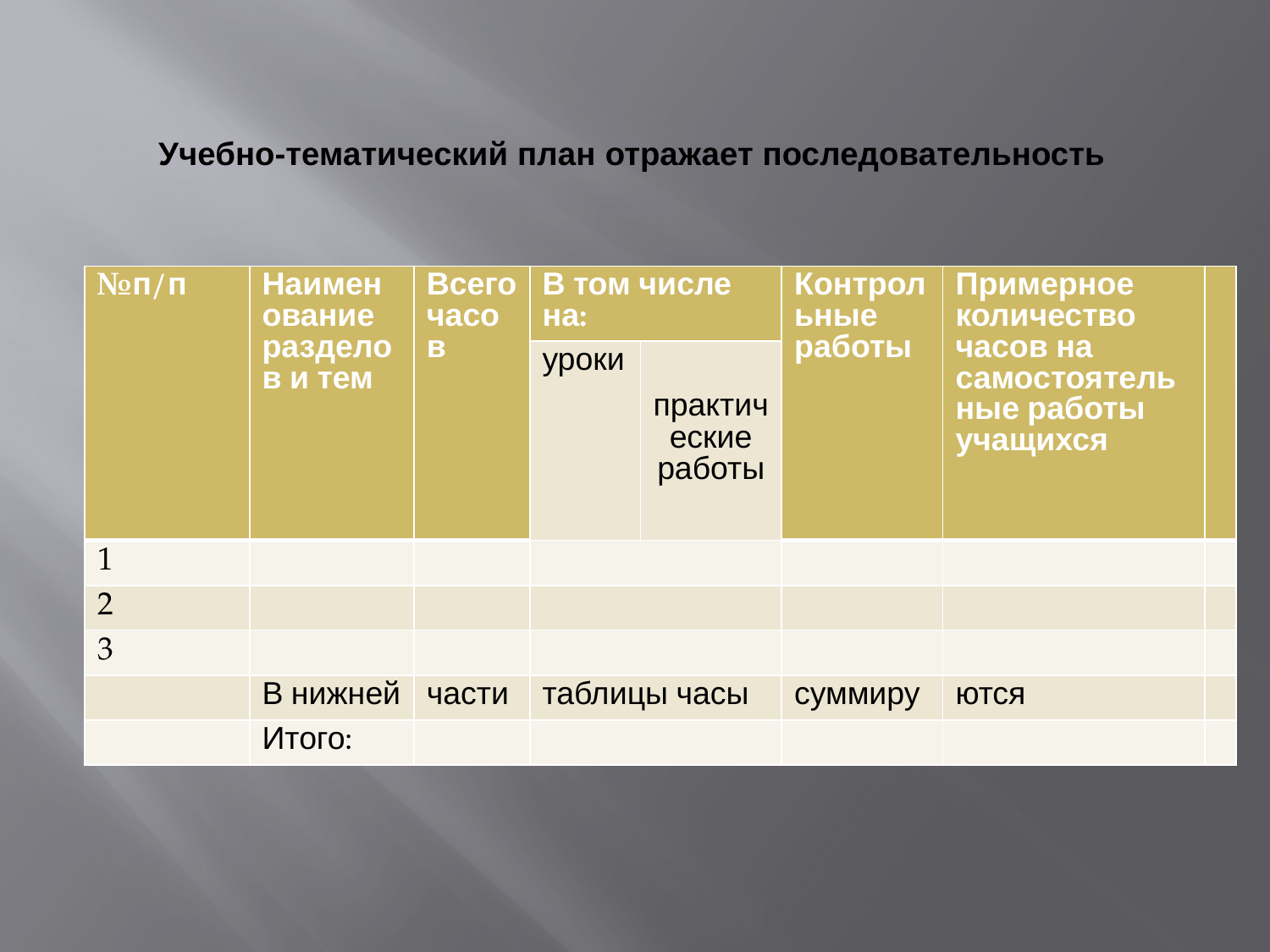

# Учебно-тематический план отражает последовательность
| №п/п | Наименование разделов и тем | Всего часов | В том числе на: |  | Контрольные работы | Примерное количество часов на самостоятельные работы учащихся |  |
| --- | --- | --- | --- | --- | --- | --- | --- |
|  |  |  | уроки | практические работы |  |  |  |
| 1 |  |  |  |  |  |  |  |
| 2 |  |  |  |  |  |  |  |
| 3 |  |  |  |  |  |  |  |
|  | В нижней | части | таблицы часы |  | суммиру | ются |  |
|  | Итого: |  |  |  |  |  |  |